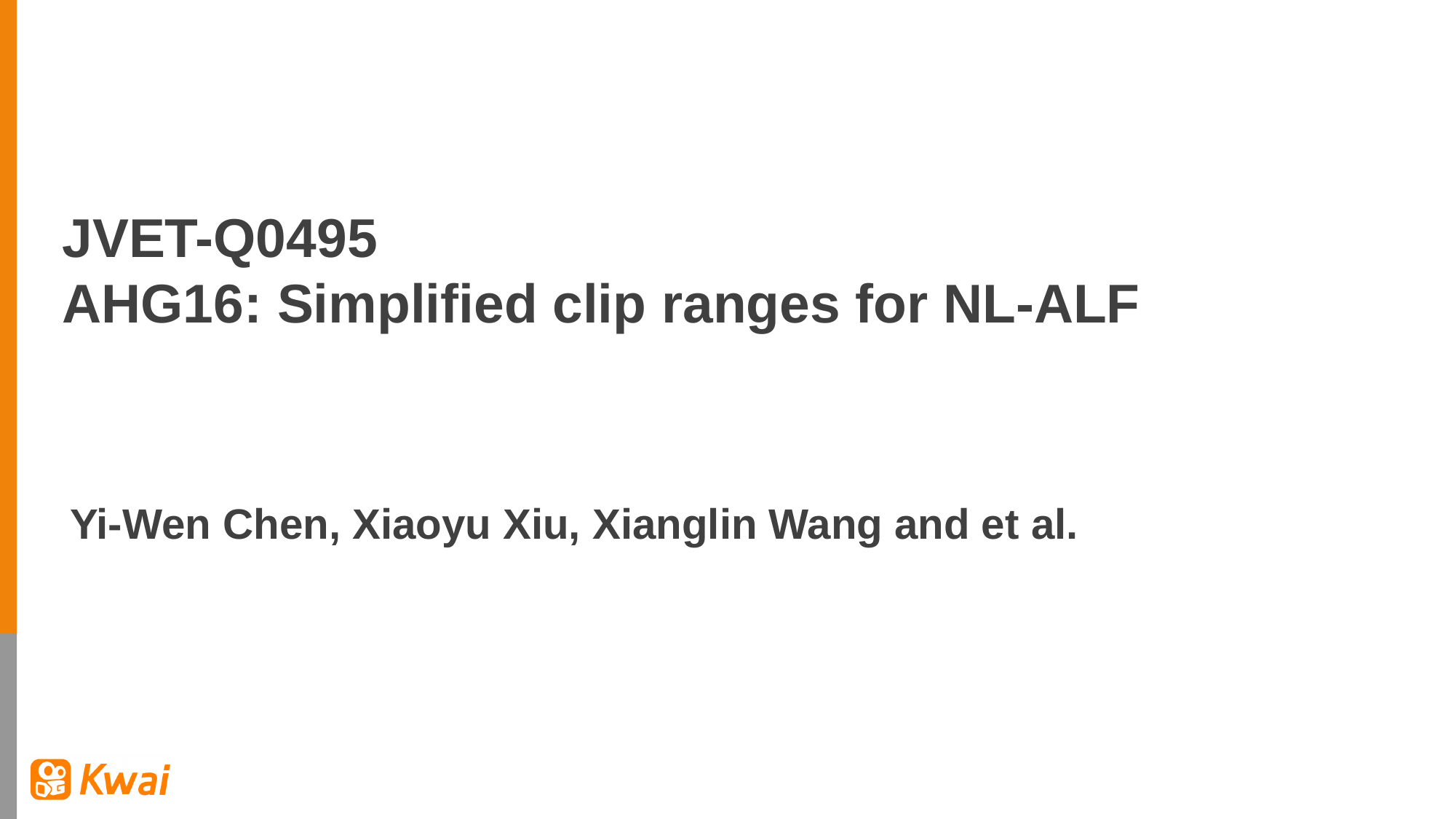

JVET-Q0495
AHG16: Simplified clip ranges for NL-ALF
Yi-Wen Chen, Xiaoyu Xiu, Xianglin Wang and et al.